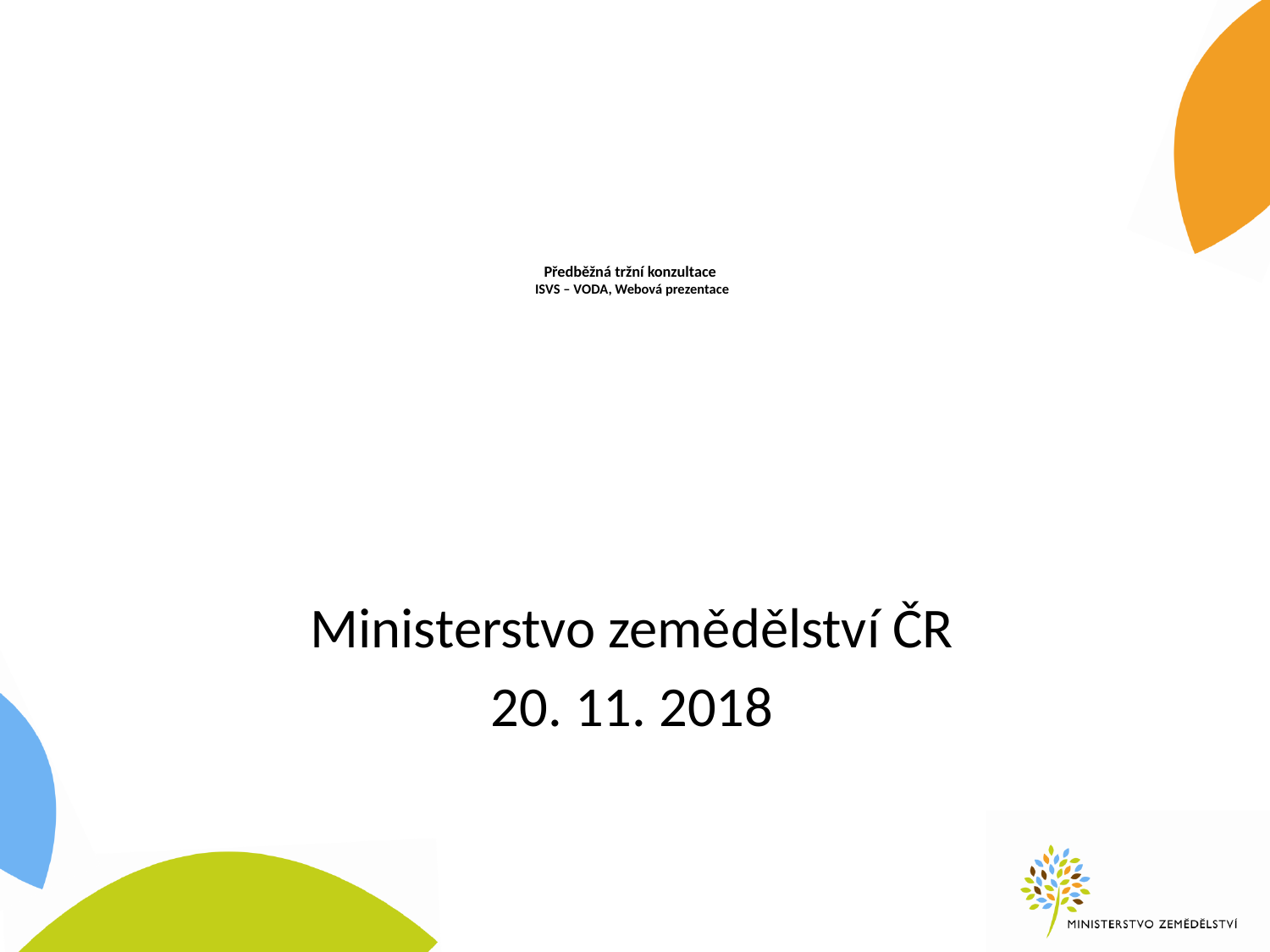

# Předběžná tržní konzultace ISVS – VODA, Webová prezentace

Ministerstvo zemědělství ČR
20. 11. 2018